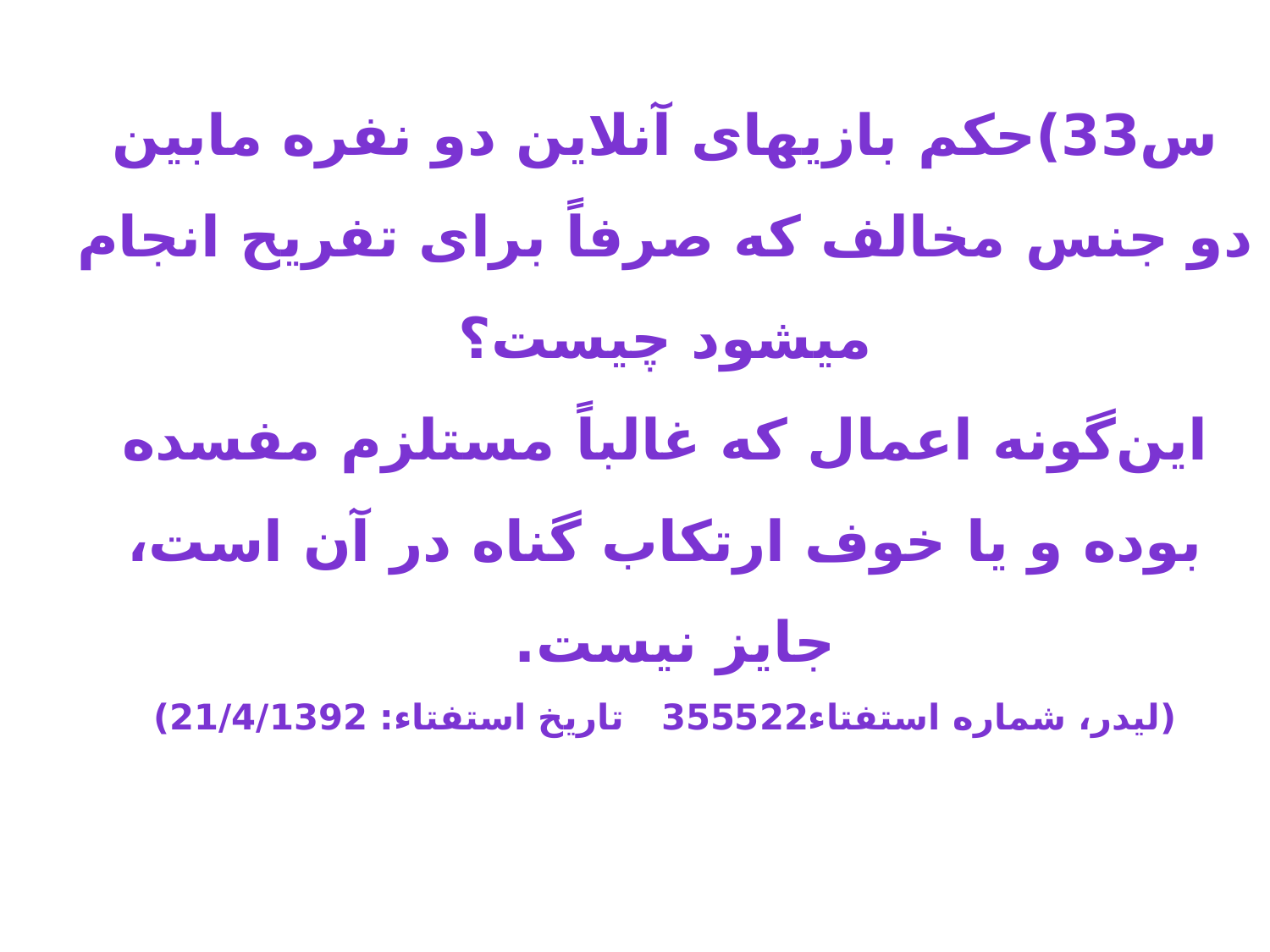

# س33)حکم بازی‎های آنلاین دو نفره مابین دو جنس مخالف که صرفاً برای تفریح انجام می‎شود چیست؟ اين‌‌گونه اعمال که غالباً مستلزم مفسده بوده و يا خوف ارتكاب گناه در آن است، جايز نيست. (لیدر، شماره استفتاء355522   تاریخ استفتاء: 21/4/1392)